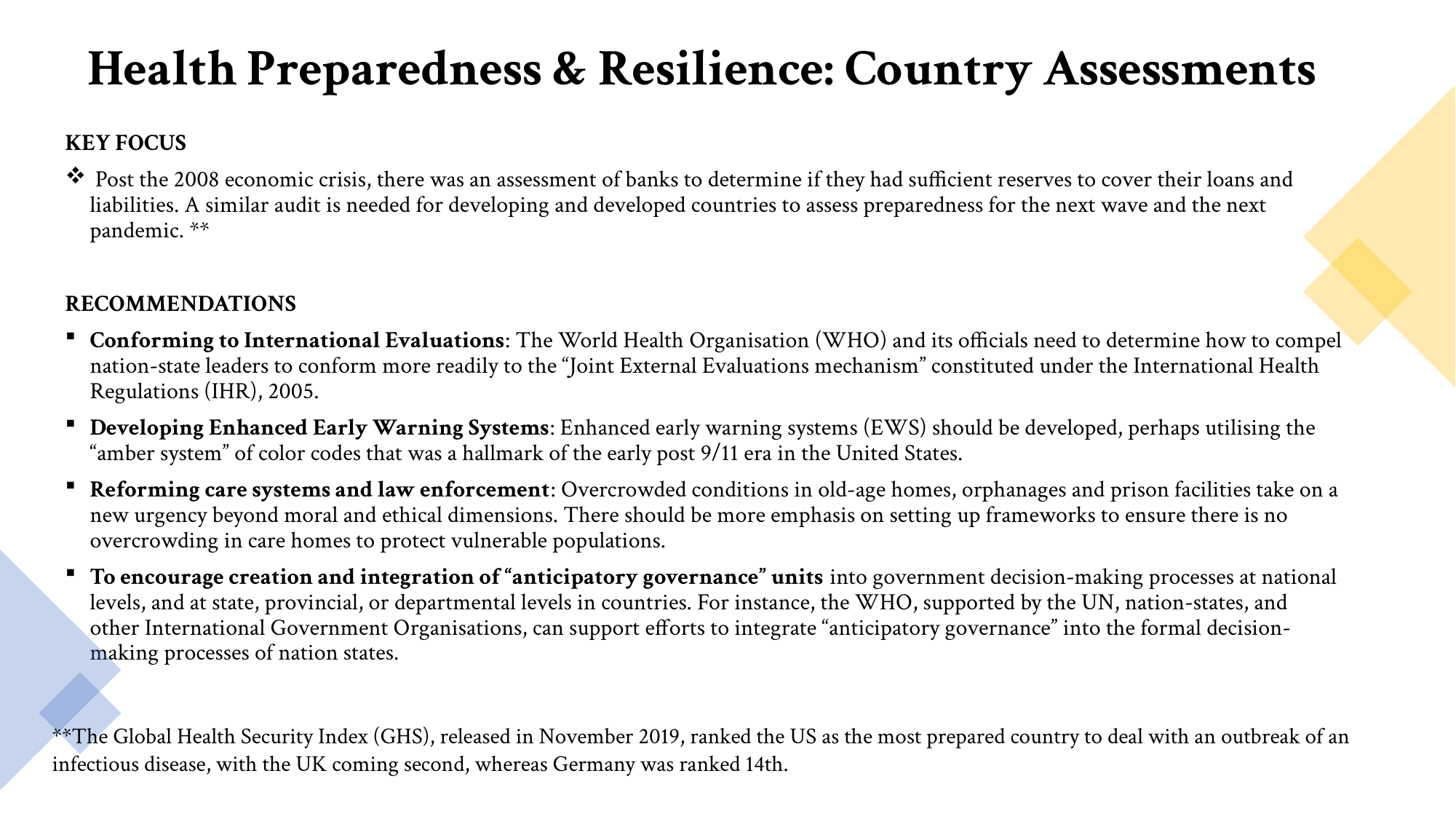

# Health Preparedness & Resilience: Country Assessments
KEY FOCUS
 Post the 2008 economic crisis, there was an assessment of banks to determine if they had sufficient reserves to cover their loans and liabilities. A similar audit is needed for developing and developed countries to assess preparedness for the next wave and the next pandemic. **

RECOMMENDATIONS
Conforming to International Evaluations: The World Health Organisation (WHO) and its officials need to determine how to compel nation-state leaders to conform more readily to the “Joint External Evaluations mechanism” constituted under the International Health Regulations (IHR), 2005.
Developing Enhanced Early Warning Systems: Enhanced early warning systems (EWS) should be developed, perhaps utilising the “amber system” of color codes that was a hallmark of the early post 9/11 era in the United States.
Reforming care systems and law enforcement: Overcrowded conditions in old-age homes, orphanages and prison facilities take on a new urgency beyond moral and ethical dimensions. There should be more emphasis on setting up frameworks to ensure there is no overcrowding in care homes to protect vulnerable populations.
To encourage creation and integration of “anticipatory governance” units into government decision-making processes at national levels, and at state, provincial, or departmental levels in countries. For instance, the WHO, supported by the UN, nation-states, and other International Government Organisations, can support efforts to integrate “anticipatory governance” into the formal decision-making processes of nation states.

**The Global Health Security Index (GHS), released in November 2019, ranked the US as the most prepared country to deal with an outbreak of an infectious disease, with the UK coming second, whereas Germany was ranked 14th.